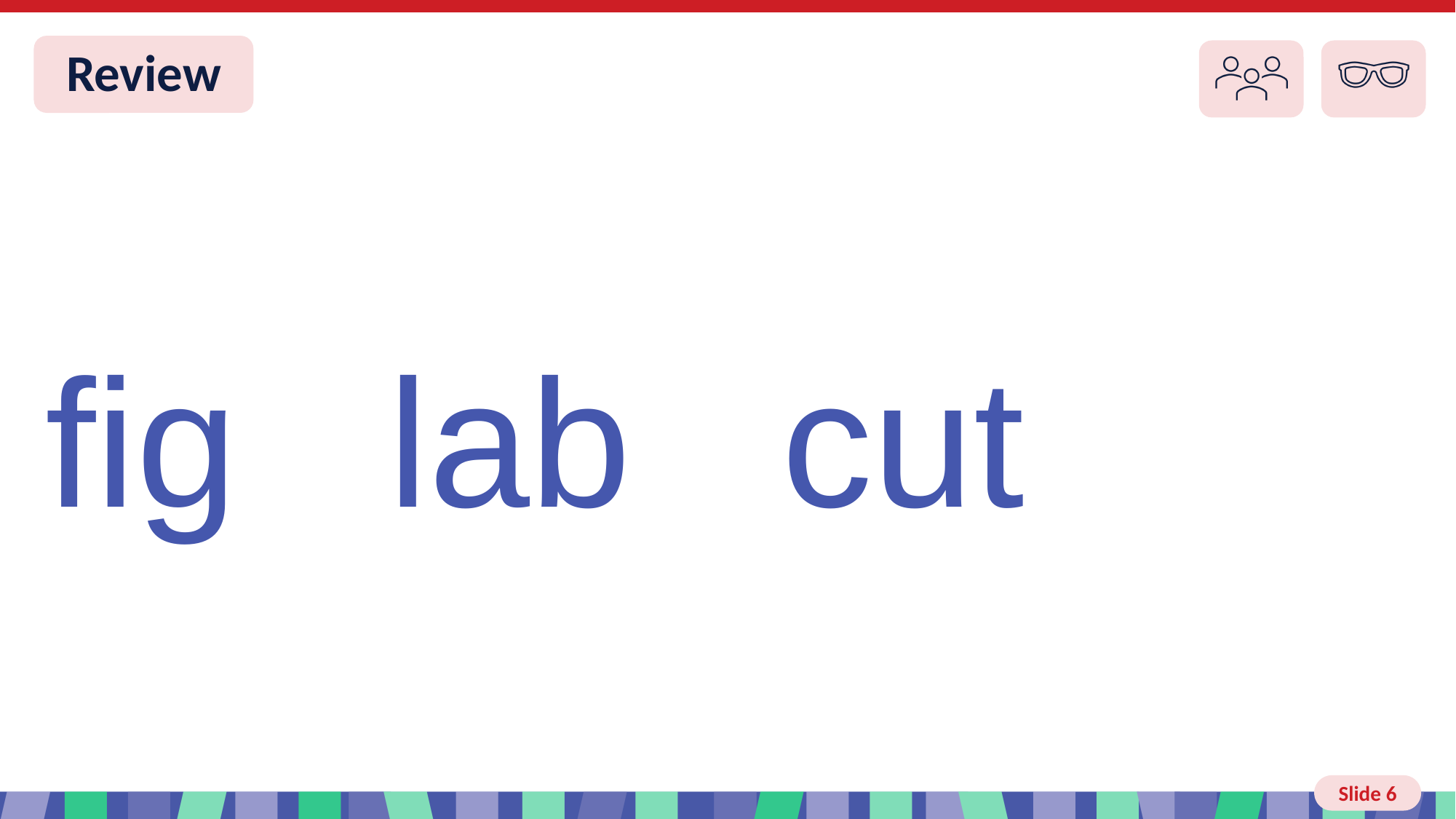

# Slide 6 Review
fig   lab   cut